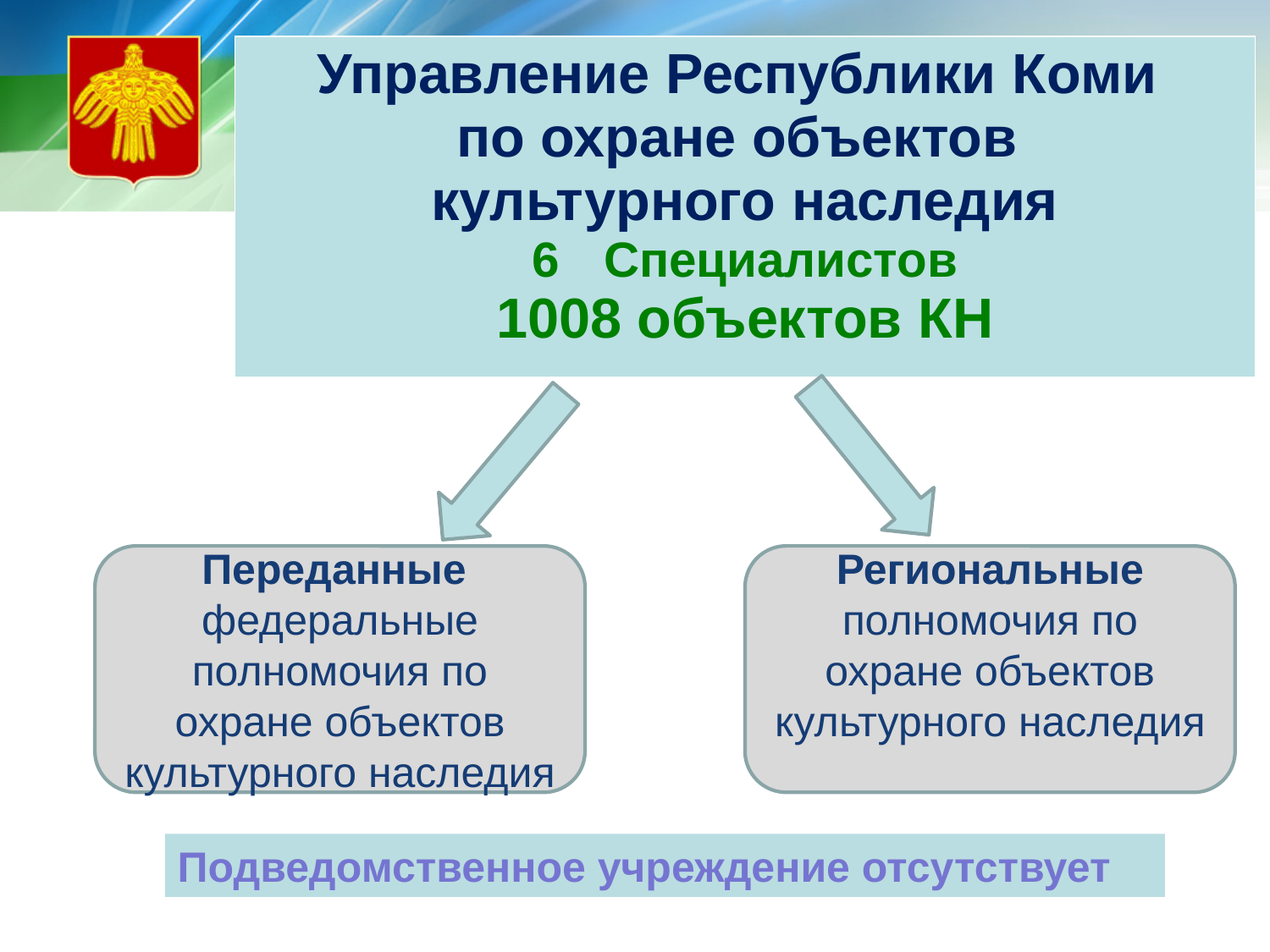

| Управление Республики Коми по охране объектов культурного наследия Специалистов 1008 объектов КН |
| --- |

Региональные полномочия по охране объектов культурного наследия
Переданные  федеральные полномочия по охране объектов культурного наследия

Подведомственное учреждение отсутствует